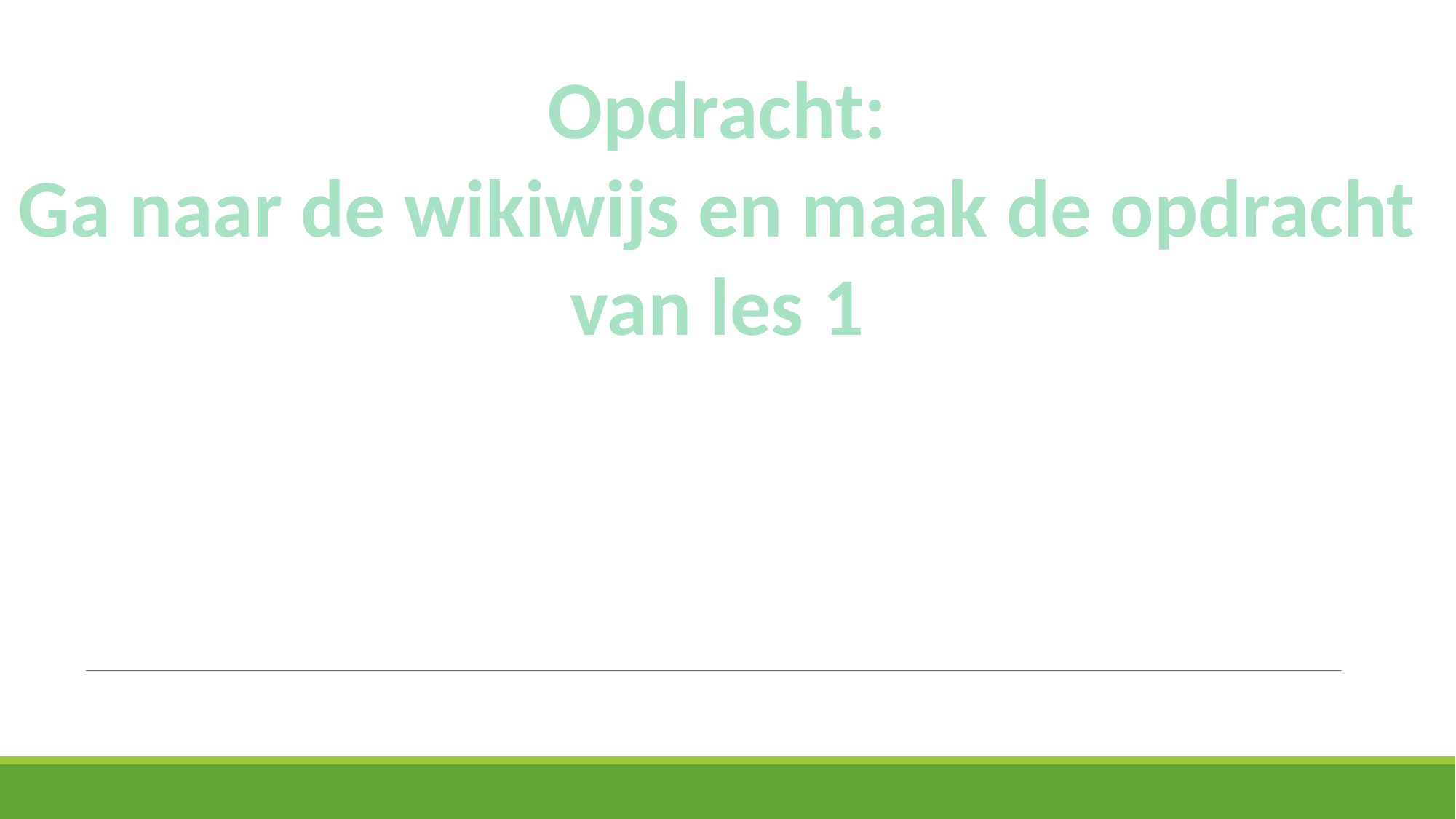

Opdracht:
Ga naar de wikiwijs en maak de opdracht
van les 1